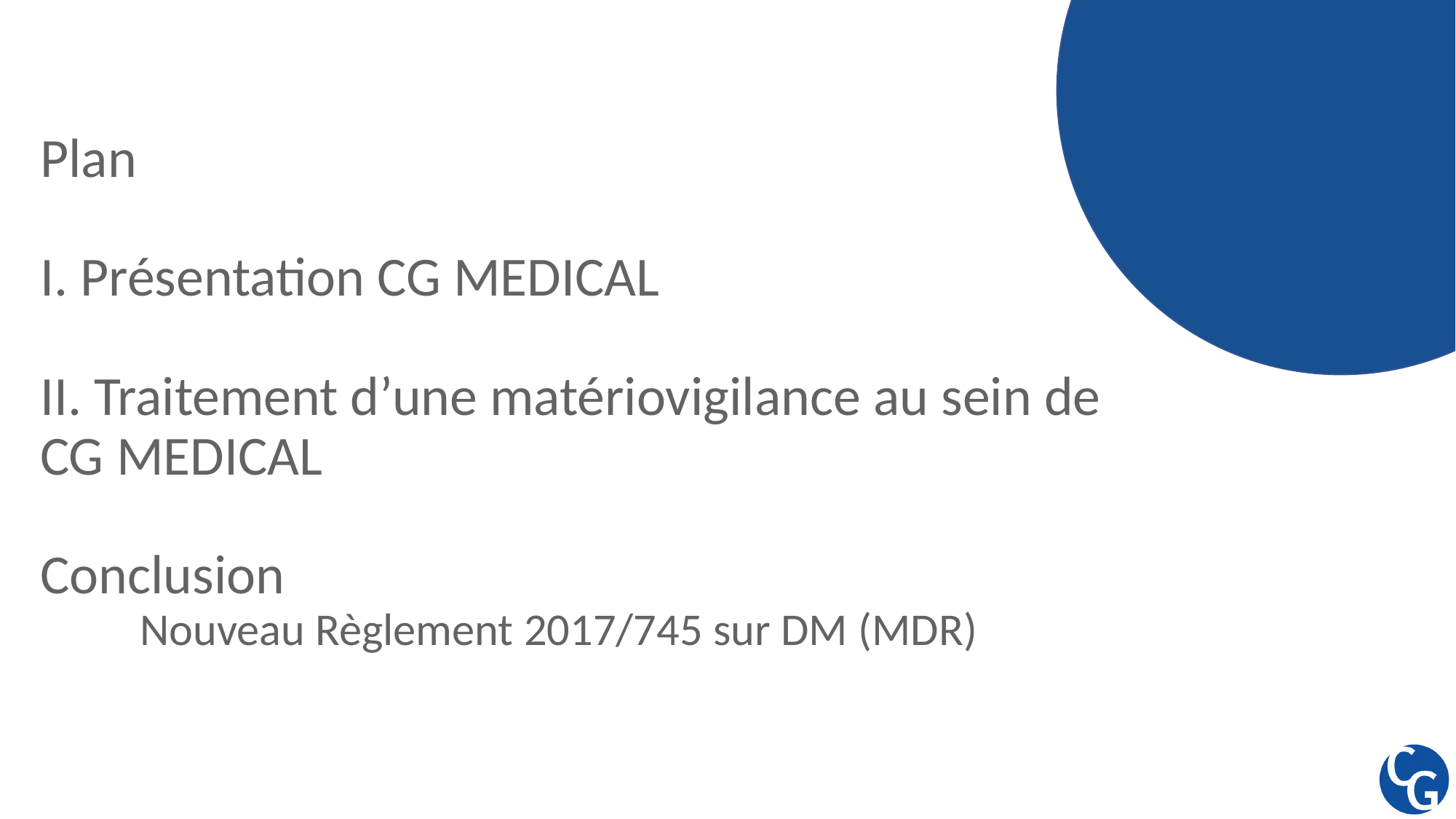

# Plan I. Présentation CG MEDICAL II. Traitement d’une matériovigilance au sein de CG MEDICAL Conclusion Nouveau Règlement 2017/745 sur DM (MDR)
2